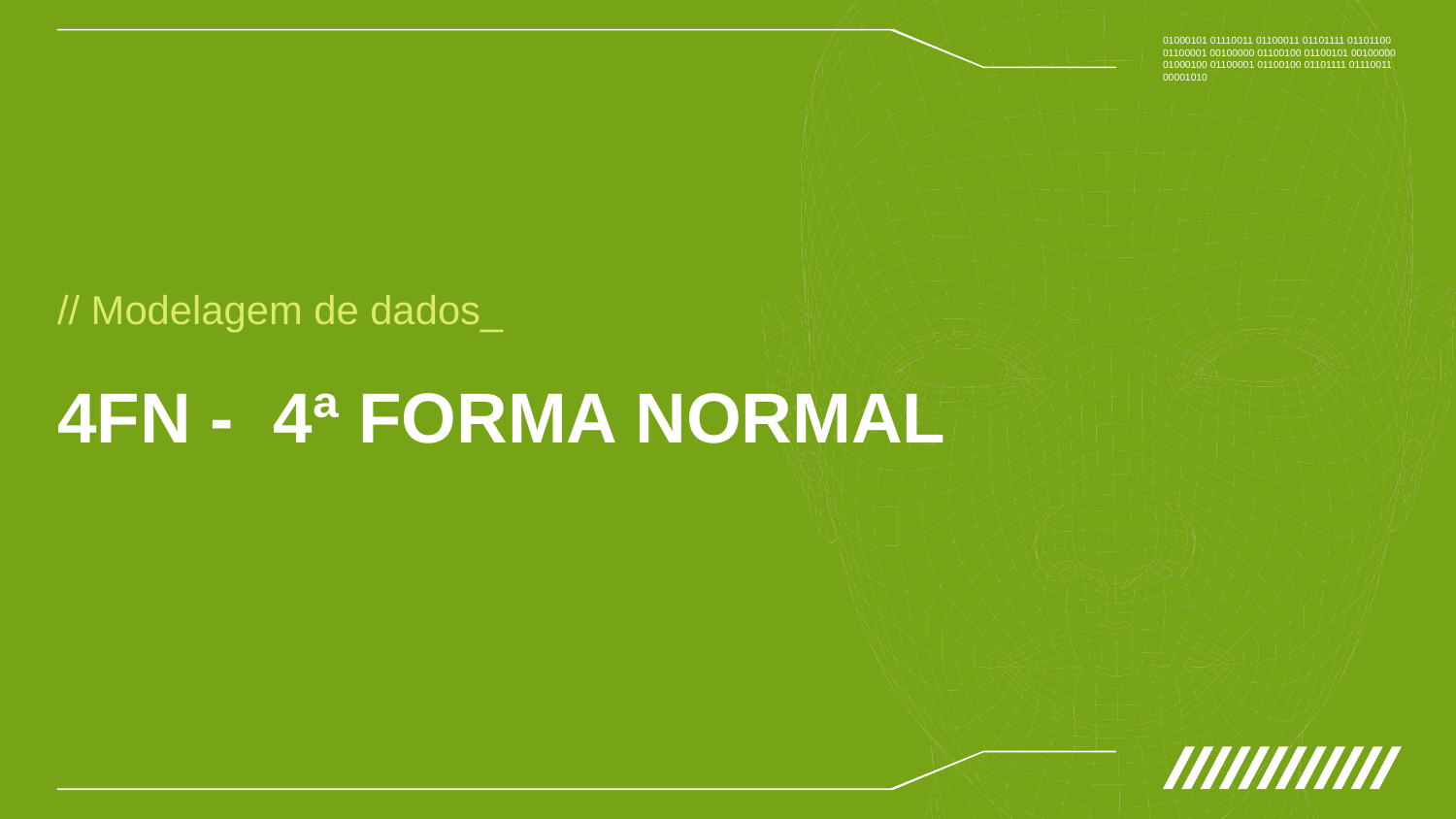

// Modelagem de dados_
# 4FN -  4ª FORMA NORMAL